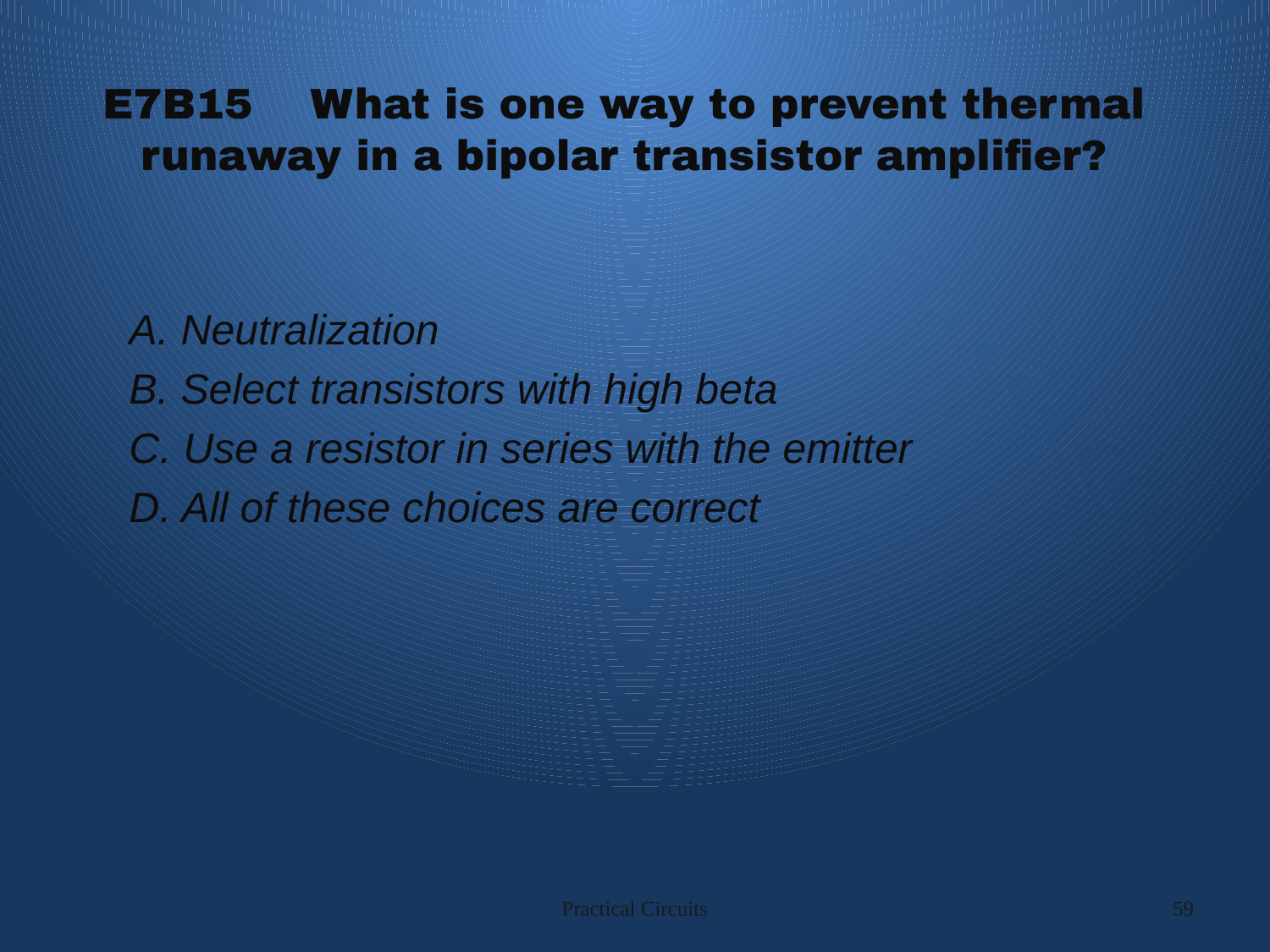

# E7B15    What is one way to prevent thermal runaway in a bipolar transistor amplifier?
A. Neutralization
B. Select transistors with high beta
C. Use a resistor in series with the emitter
D. All of these choices are correct
Practical Circuits
59